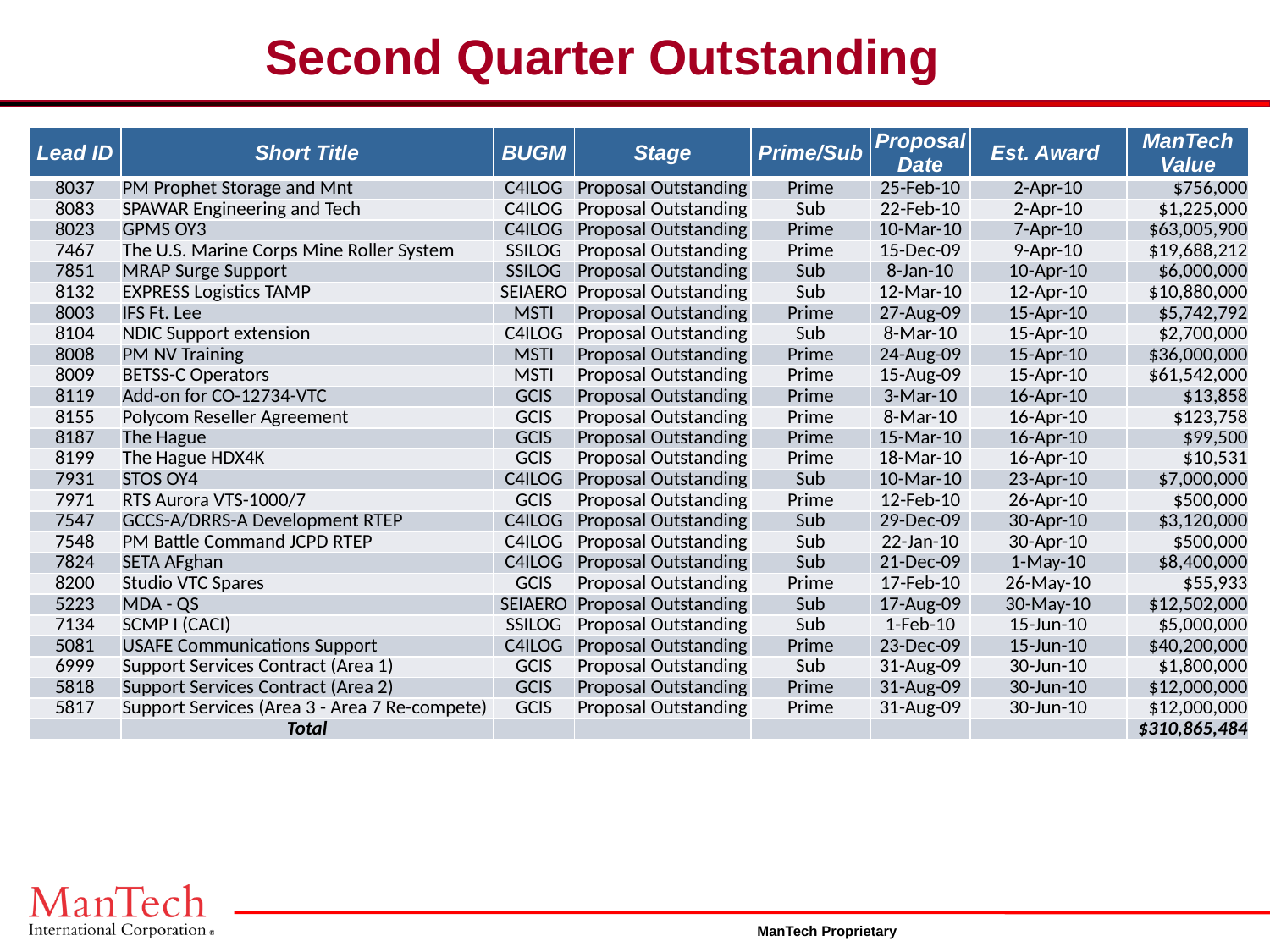

# Second Quarter Outstanding
| Lead ID | Short Title | BUGM | Stage | Prime/Sub | Proposal Date | Est. Award | ManTech Value |
| --- | --- | --- | --- | --- | --- | --- | --- |
| 8037 | PM Prophet Storage and Mnt | C4ILOG | Proposal Outstanding | Prime | 25-Feb-10 | 2-Apr-10 | $756,000 |
| 8083 | SPAWAR Engineering and Tech | C4ILOG | Proposal Outstanding | Sub | 22-Feb-10 | 2-Apr-10 | $1,225,000 |
| 8023 | GPMS OY3 | C4ILOG | Proposal Outstanding | Prime | 10-Mar-10 | 7-Apr-10 | $63,005,900 |
| 7467 | The U.S. Marine Corps Mine Roller System | SSILOG | Proposal Outstanding | Prime | 15-Dec-09 | 9-Apr-10 | $19,688,212 |
| 7851 | MRAP Surge Support | SSILOG | Proposal Outstanding | Sub | 8-Jan-10 | 10-Apr-10 | $6,000,000 |
| 8132 | EXPRESS Logistics TAMP | SEIAERO | Proposal Outstanding | Sub | 12-Mar-10 | 12-Apr-10 | $10,880,000 |
| 8003 | IFS Ft. Lee | MSTI | Proposal Outstanding | Prime | 27-Aug-09 | 15-Apr-10 | $5,742,792 |
| 8104 | NDIC Support extension | C4ILOG | Proposal Outstanding | Sub | 8-Mar-10 | 15-Apr-10 | $2,700,000 |
| 8008 | PM NV Training | MSTI | Proposal Outstanding | Prime | 24-Aug-09 | 15-Apr-10 | $36,000,000 |
| 8009 | BETSS-C Operators | MSTI | Proposal Outstanding | Prime | 15-Aug-09 | 15-Apr-10 | $61,542,000 |
| 8119 | Add-on for CO-12734-VTC | GCIS | Proposal Outstanding | Prime | 3-Mar-10 | 16-Apr-10 | $13,858 |
| 8155 | Polycom Reseller Agreement | GCIS | Proposal Outstanding | Prime | 8-Mar-10 | 16-Apr-10 | $123,758 |
| 8187 | The Hague | GCIS | Proposal Outstanding | Prime | 15-Mar-10 | 16-Apr-10 | $99,500 |
| 8199 | The Hague HDX4K | GCIS | Proposal Outstanding | Prime | 18-Mar-10 | 16-Apr-10 | $10,531 |
| 7931 | STOS OY4 | C4ILOG | Proposal Outstanding | Sub | 10-Mar-10 | 23-Apr-10 | $7,000,000 |
| 7971 | RTS Aurora VTS-1000/7 | GCIS | Proposal Outstanding | Prime | 12-Feb-10 | 26-Apr-10 | $500,000 |
| 7547 | GCCS-A/DRRS-A Development RTEP | C4ILOG | Proposal Outstanding | Sub | 29-Dec-09 | 30-Apr-10 | $3,120,000 |
| 7548 | PM Battle Command JCPD RTEP | C4ILOG | Proposal Outstanding | Sub | 22-Jan-10 | 30-Apr-10 | $500,000 |
| 7824 | SETA AFghan | C4ILOG | Proposal Outstanding | Sub | 21-Dec-09 | 1-May-10 | $8,400,000 |
| 8200 | Studio VTC Spares | GCIS | Proposal Outstanding | Prime | 17-Feb-10 | 26-May-10 | $55,933 |
| 5223 | MDA - QS | SEIAERO | Proposal Outstanding | Sub | 17-Aug-09 | 30-May-10 | $12,502,000 |
| 7134 | SCMP I (CACI) | SSILOG | Proposal Outstanding | Sub | 1-Feb-10 | 15-Jun-10 | $5,000,000 |
| 5081 | USAFE Communications Support | C4ILOG | Proposal Outstanding | Prime | 23-Dec-09 | 15-Jun-10 | $40,200,000 |
| 6999 | Support Services Contract (Area 1) | GCIS | Proposal Outstanding | Sub | 31-Aug-09 | 30-Jun-10 | $1,800,000 |
| 5818 | Support Services Contract (Area 2) | GCIS | Proposal Outstanding | Prime | 31-Aug-09 | 30-Jun-10 | $12,000,000 |
| 5817 | Support Services (Area 3 - Area 7 Re-compete) | GCIS | Proposal Outstanding | Prime | 31-Aug-09 | 30-Jun-10 | $12,000,000 |
|  | Total |  |  |  |  |  | $310,865,484 |